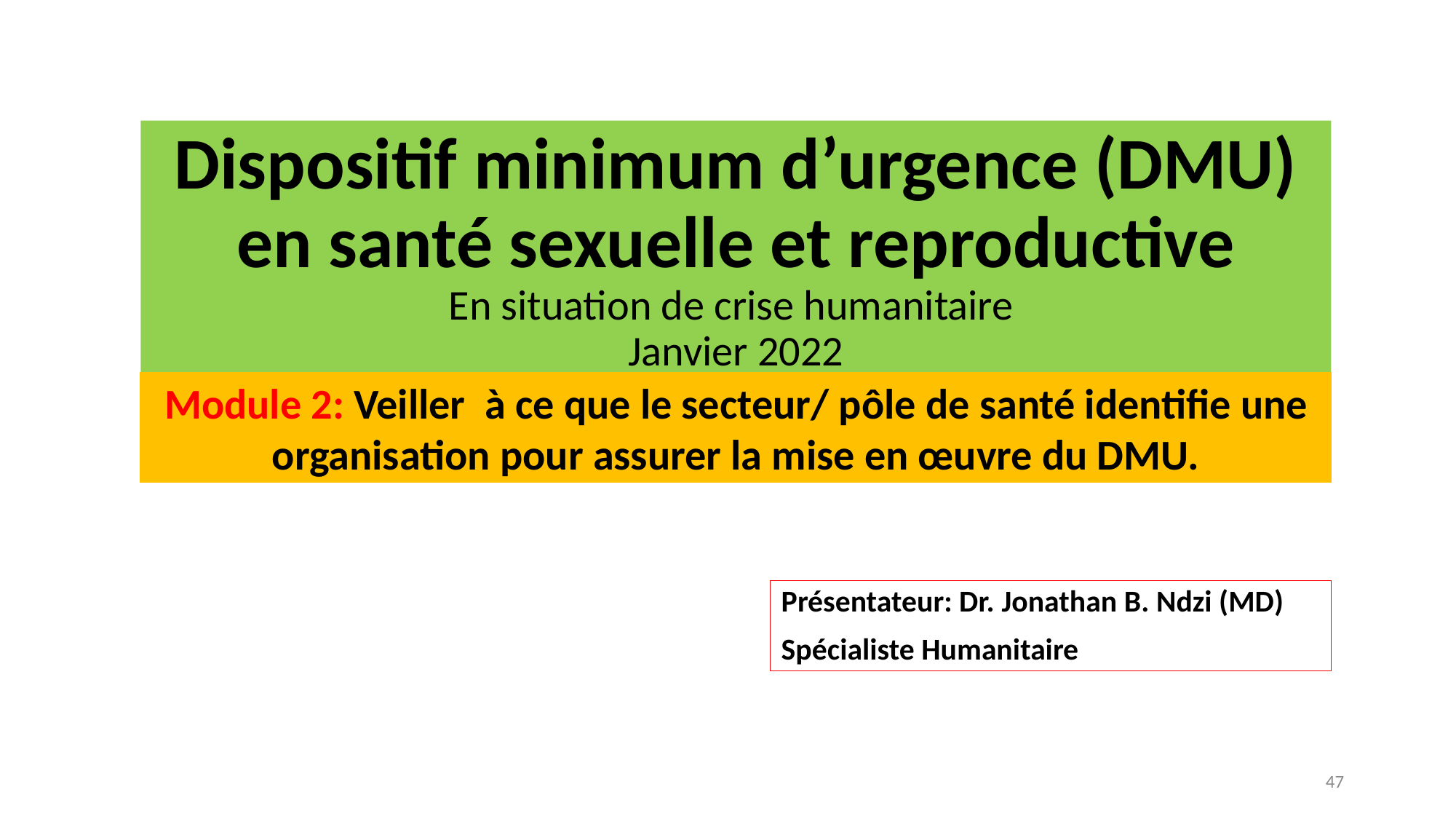

# Dispositif minimum d’urgence (DMU) en santé sexuelle et reproductive En situation de crise humanitaire Janvier 2022
Module 2: Veiller  à ce que le secteur/ pôle de santé identifie une organisation pour assurer la mise en œuvre du DMU.
Présentateur: Dr. Jonathan B. Ndzi (MD)
Spécialiste Humanitaire

47